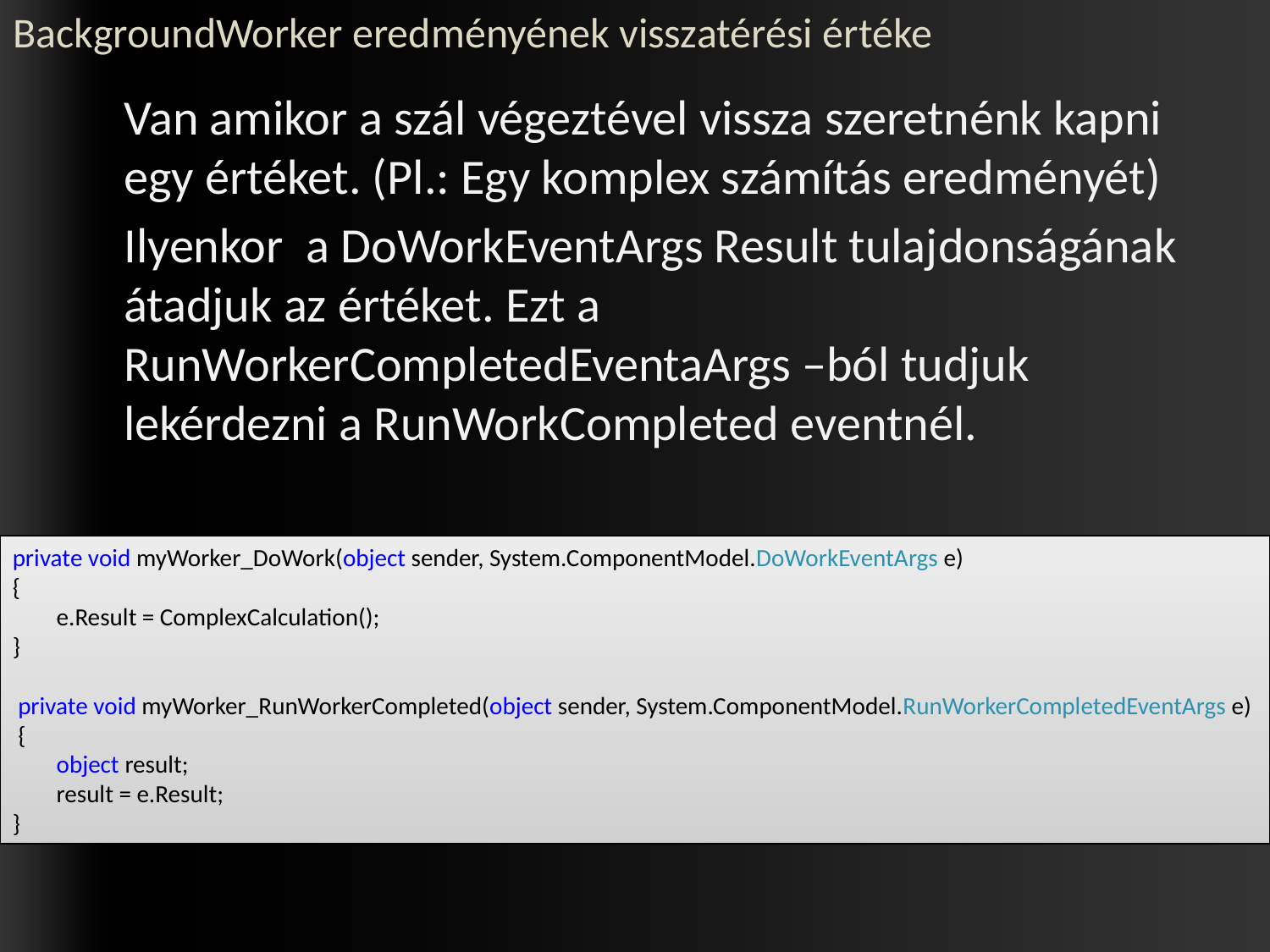

# BackgroundWorker eredményének visszatérési értéke
	Van amikor a szál végeztével vissza szeretnénk kapni egy értéket. (Pl.: Egy komplex számítás eredményét)
	Ilyenkor  a DoWorkEventArgs Result tulajdonságának átadjuk az értéket. Ezt a RunWorkerCompletedEventaArgs –ból tudjuk lekérdezni a RunWorkCompleted eventnél.
private void myWorker_DoWork(object sender, System.ComponentModel.DoWorkEventArgs e)
{
        e.Result = ComplexCalculation();
}

 private void myWorker_RunWorkerCompleted(object sender, System.ComponentModel.RunWorkerCompletedEventArgs e)
 {
        object result;
        result = e.Result;
}